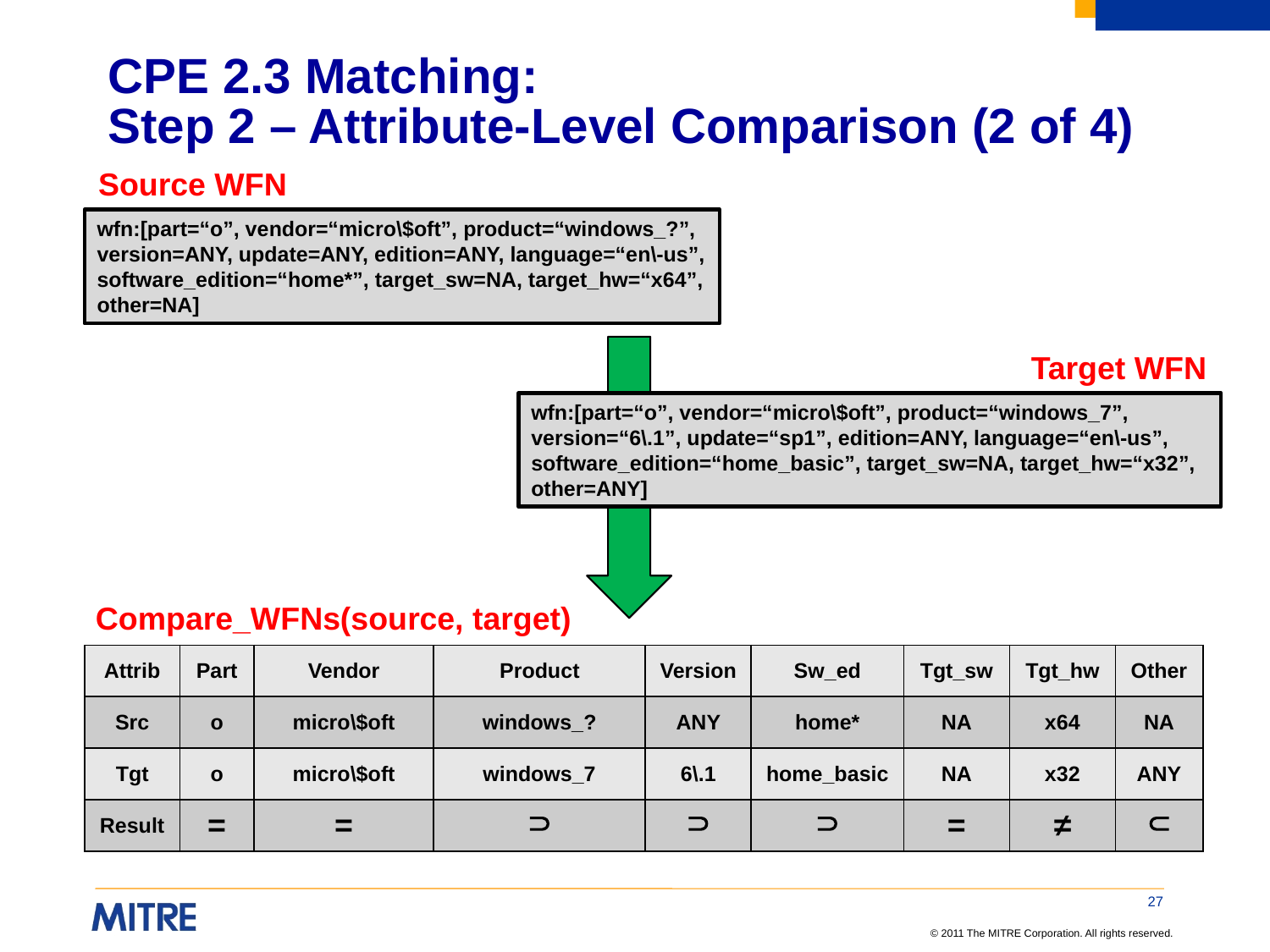

# CPE 2.3 Matching: Step 2 – Attribute-Level Comparison (2 of 4)
Source WFN
wfn:[part=“o”, vendor=“micro\$oft”, product=“windows_?”, version=ANY, update=ANY, edition=ANY, language=“en\-us”, software_edition=“home*”, target_sw=NA, target_hw=“x64”, other=NA]

Target WFN
wfn:[part=“o”, vendor=“micro\$oft”, product=“windows_7”, version=“6\.1”, update=“sp1”, edition=ANY, language=“en\-us”, software_edition=“home_basic”, target_sw=NA, target_hw=“x32”, other=ANY]
Compare_WFNs(source, target)
| Attrib | Part | Vendor | Product | Version | Sw\_ed | Tgt\_sw | Tgt\_hw | Other |
| --- | --- | --- | --- | --- | --- | --- | --- | --- |
| Src | o | micro\$oft | windows\_? | ANY | home\* | NA | x64 | NA |
| Tgt | o | micro\$oft | windows\_7 | 6\.1 | home\_basic | NA | x32 | ANY |
| Result | = | = | ⊃ | ⊃ | ⊃ | = | ≠ | ⊂ |
27